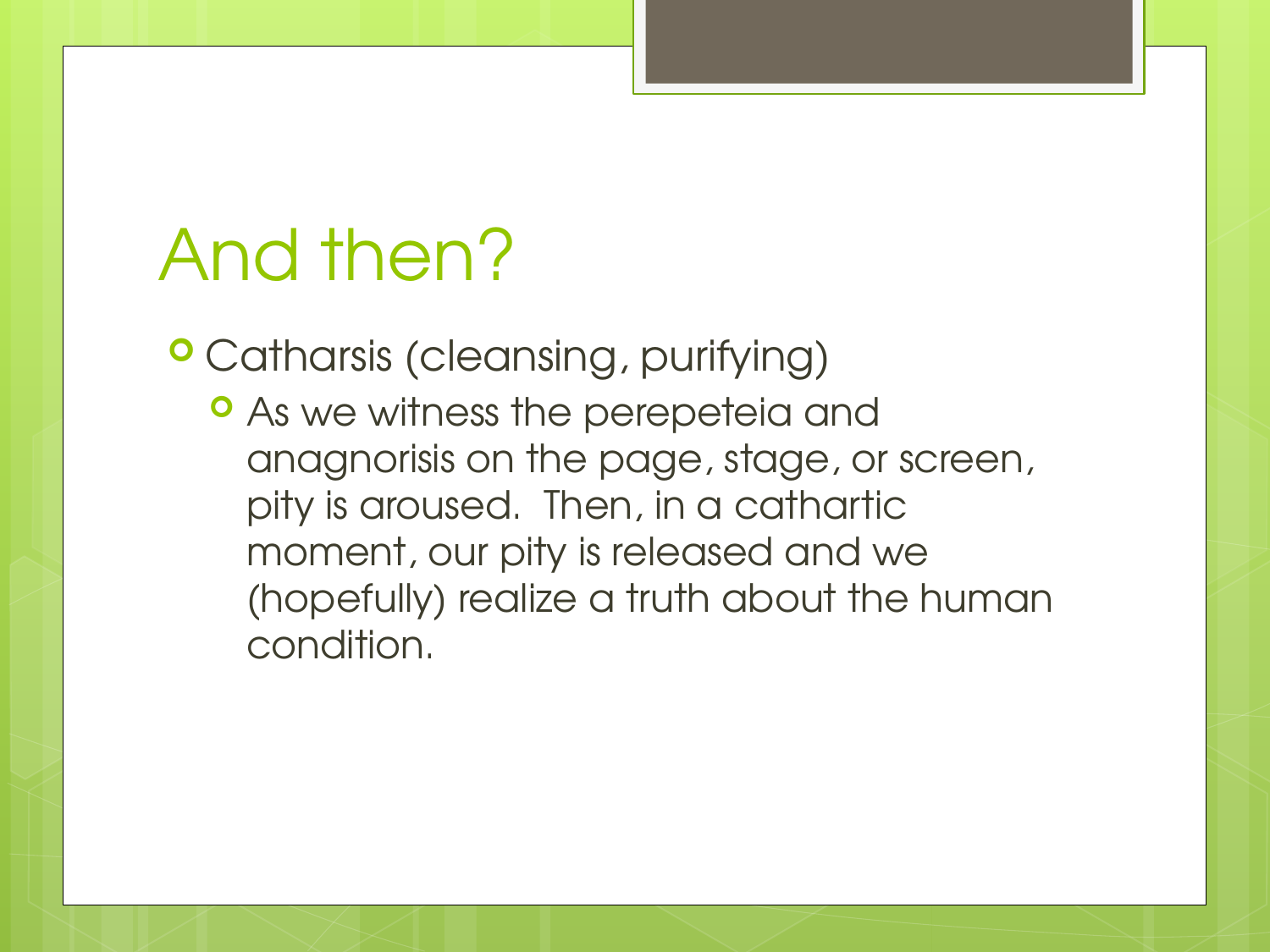

# And then?
Catharsis (cleansing, purifying)
As we witness the perepeteia and anagnorisis on the page, stage, or screen, pity is aroused.  Then, in a cathartic moment, our pity is released and we (hopefully) realize a truth about the human condition.